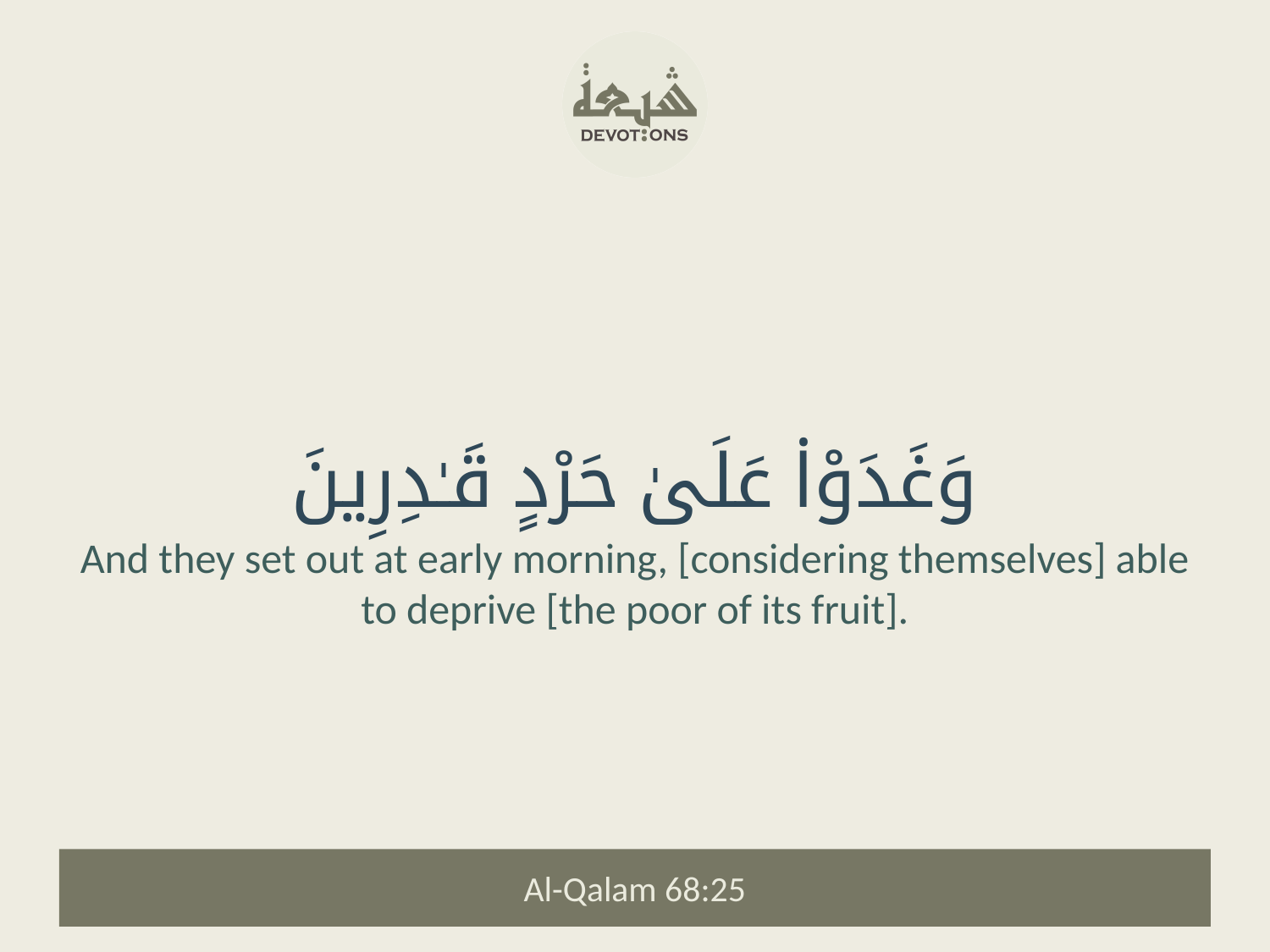

وَغَدَوْا۟ عَلَىٰ حَرْدٍ قَـٰدِرِينَ
And they set out at early morning, [considering themselves] able to deprive [the poor of its fruit].
Al-Qalam 68:25